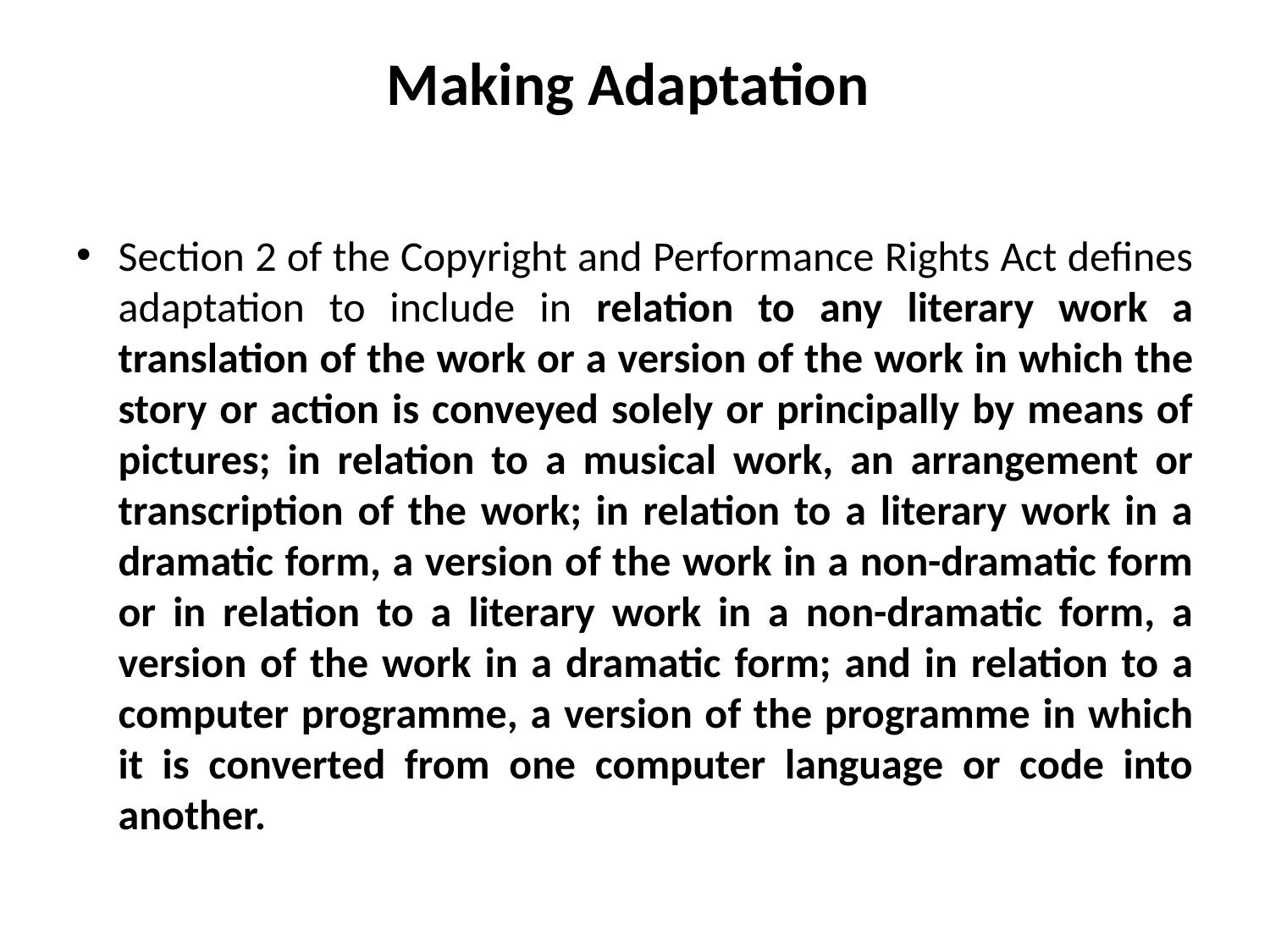

# Making Adaptation
Section 2 of the Copyright and Performance Rights Act defines adaptation to include in relation to any literary work a translation of the work or a version of the work in which the story or action is conveyed solely or principally by means of pictures; in relation to a musical work, an arrangement or transcription of the work; in relation to a literary work in a dramatic form, a version of the work in a non-dramatic form or in relation to a literary work in a non-dramatic form, a version of the work in a dramatic form; and in relation to a computer programme, a version of the programme in which it is converted from one computer language or code into another.